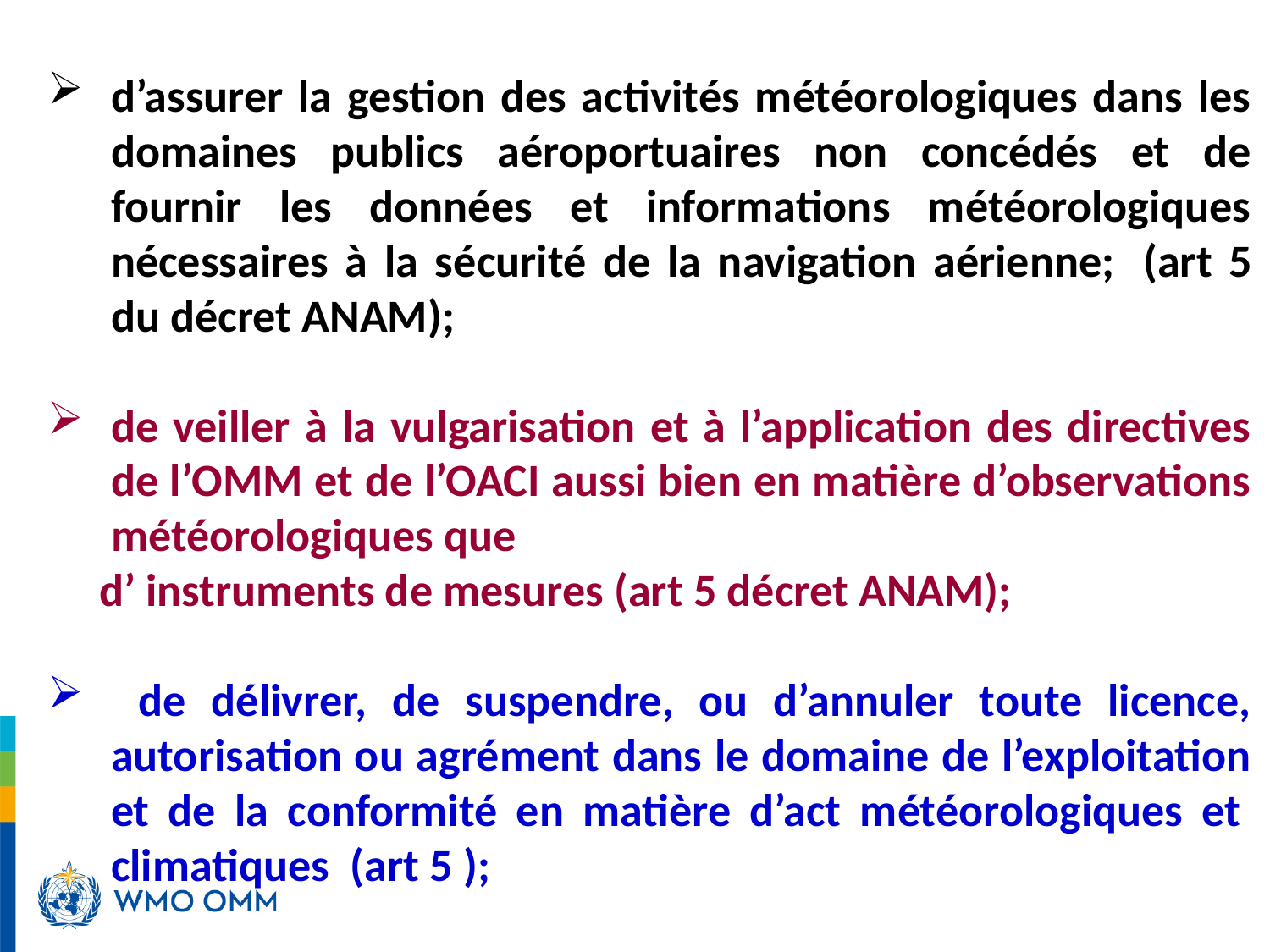

d’assurer la gestion des activités météorologiques dans les domaines publics aéroportuaires non concédés et de fournir les données et informations météorologiques nécessaires à la sécurité de la navigation aérienne;  (art 5 du décret ANAM);

de veiller à la vulgarisation et à l’application des directives de l’OMM et de l’OACI aussi bien en matière d’observations météorologiques que
     d’ instruments de mesures (art 5 décret ANAM);

 de délivrer, de suspendre, ou d’annuler toute licence, autorisation ou agrément dans le domaine de l’exploitation et de la conformité en matière d’act météorologiques et  climatiques  (art 5 );